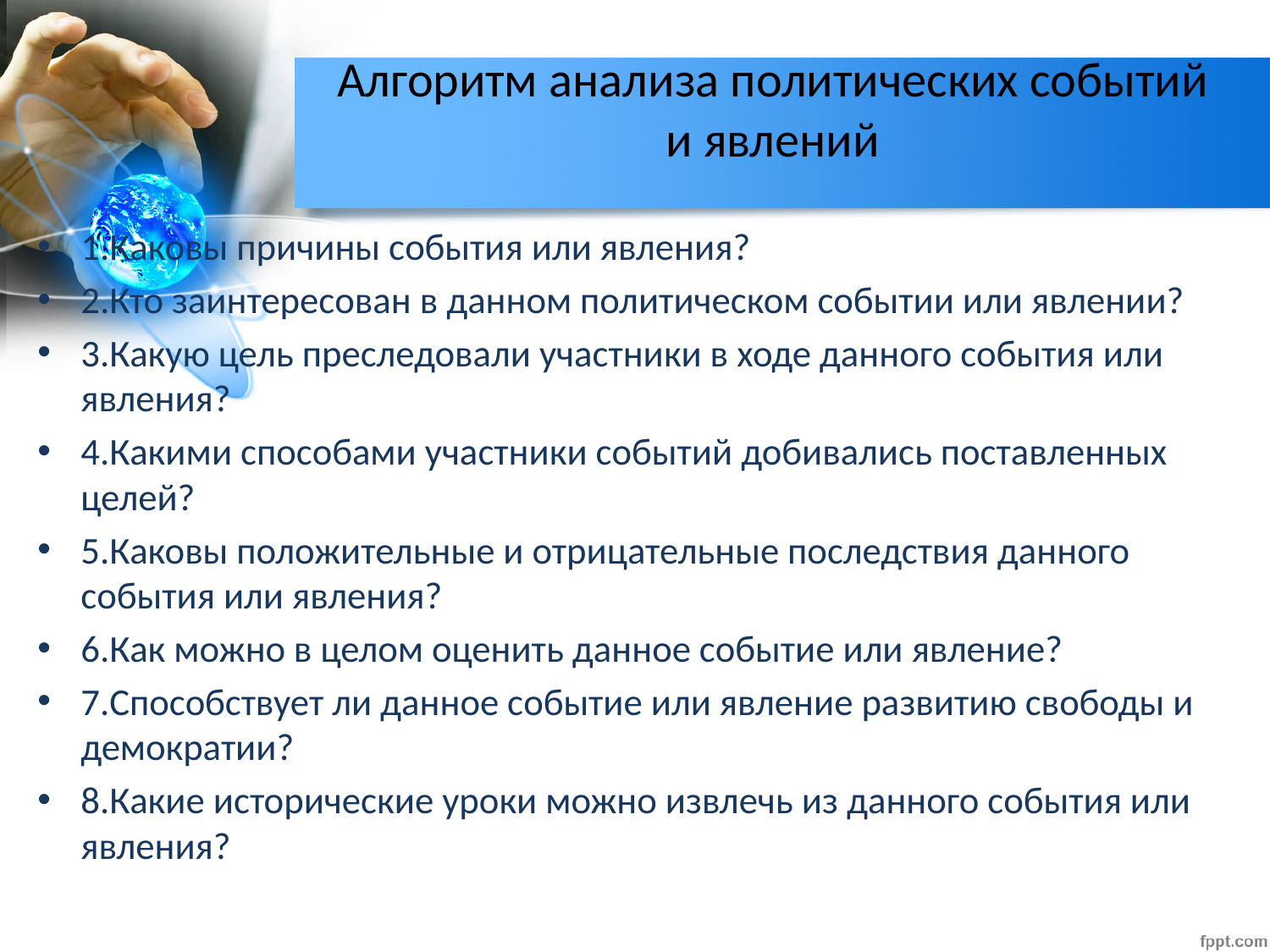

# Алгоритм анализа политических событий и явлений
1.Каковы причины события или явления?
2.Кто заинтересован в данном политическом событии или явлении?
3.Какую цель преследовали участники в ходе данного события или явления?
4.Какими способами участники событий добивались поставленных целей?
5.Каковы положительные и отрицательные последствия данного события или явления?
6.Как можно в целом оценить данное событие или явление?
7.Способствует ли данное событие или явление развитию свободы и демократии?
8.Какие исторические уроки можно извлечь из данного события или явления?